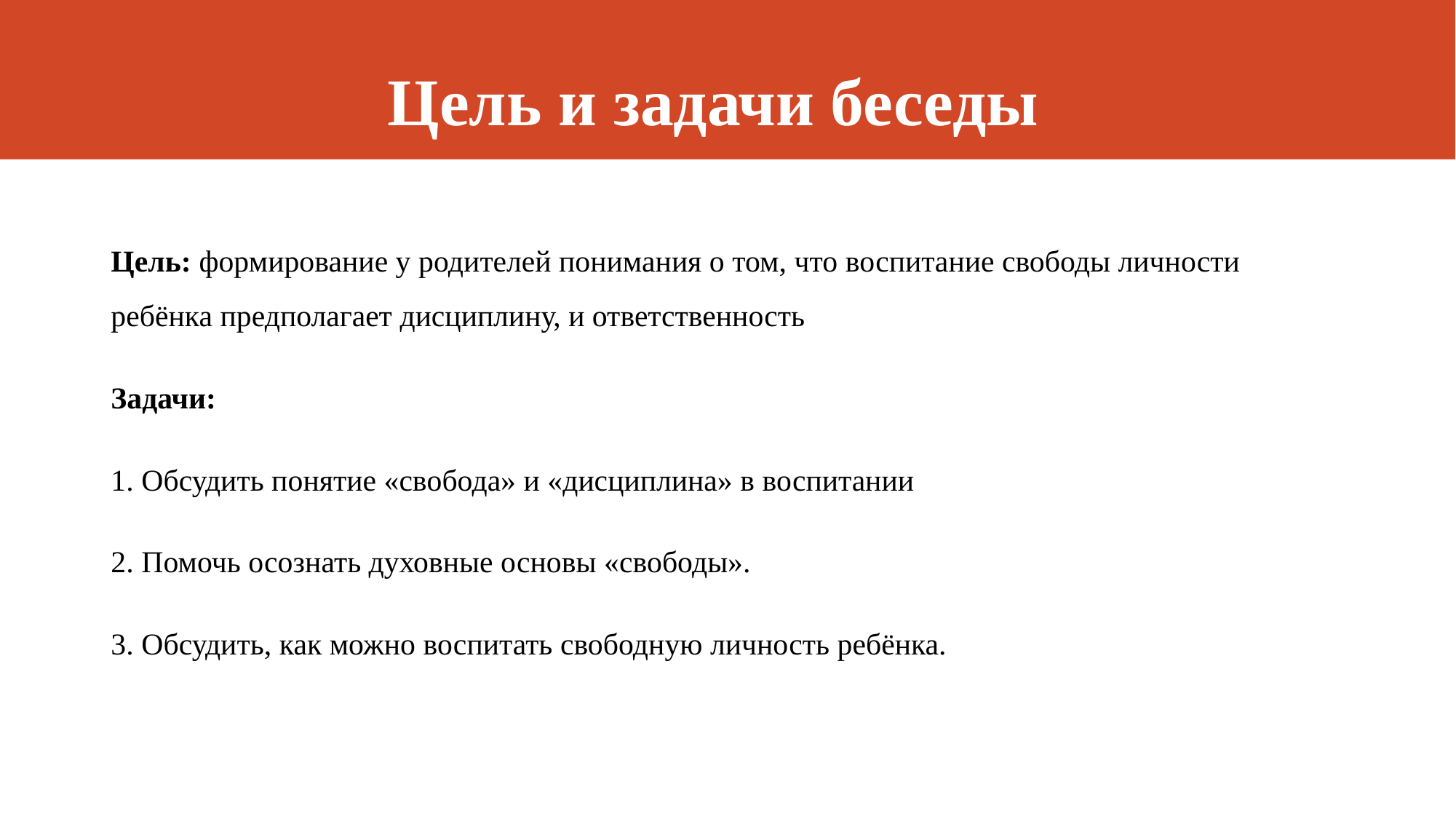

# Цель и задачи беседы
Цель: формирование у родителей понимания о том, что воспитание свободы личности ребёнка предполагает дисциплину, и ответственность
Задачи:
1. Обсудить понятие «свобода» и «дисциплина» в воспитании
2. Помочь осознать духовные основы «свободы».
3. Обсудить, как можно воспитать свободную личность ребёнка.